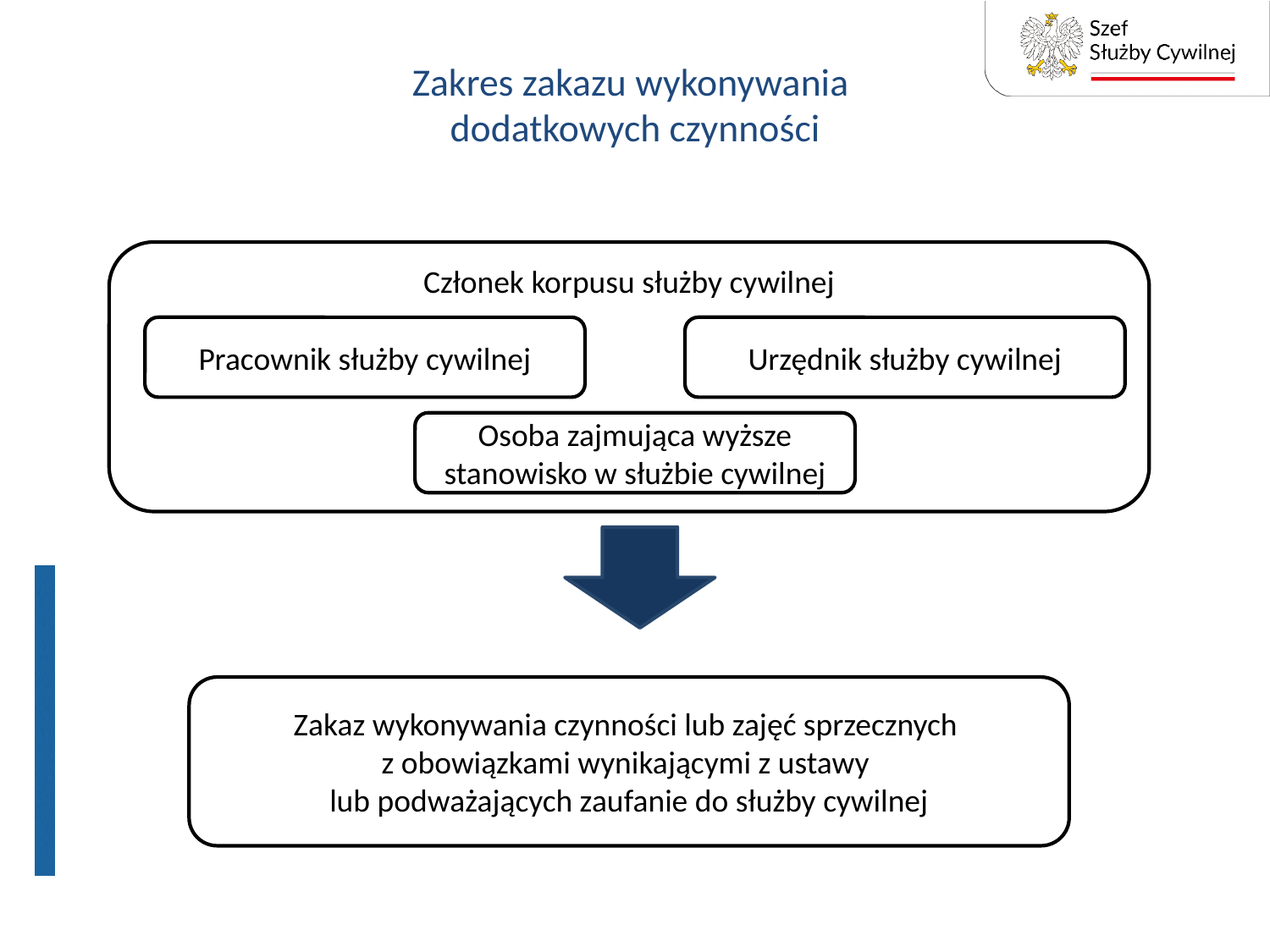

# Zakres zakazu wykonywania dodatkowych czynności
Członek korpusu służby cywilnej
Pracownik służby cywilnej
Urzędnik służby cywilnej
Osoba zajmująca wyższe stanowisko w służbie cywilnej

Zakaz wykonywania czynności lub zajęć sprzecznych
z obowiązkami wynikającymi z ustawy
lub podważających zaufanie do służby cywilnej